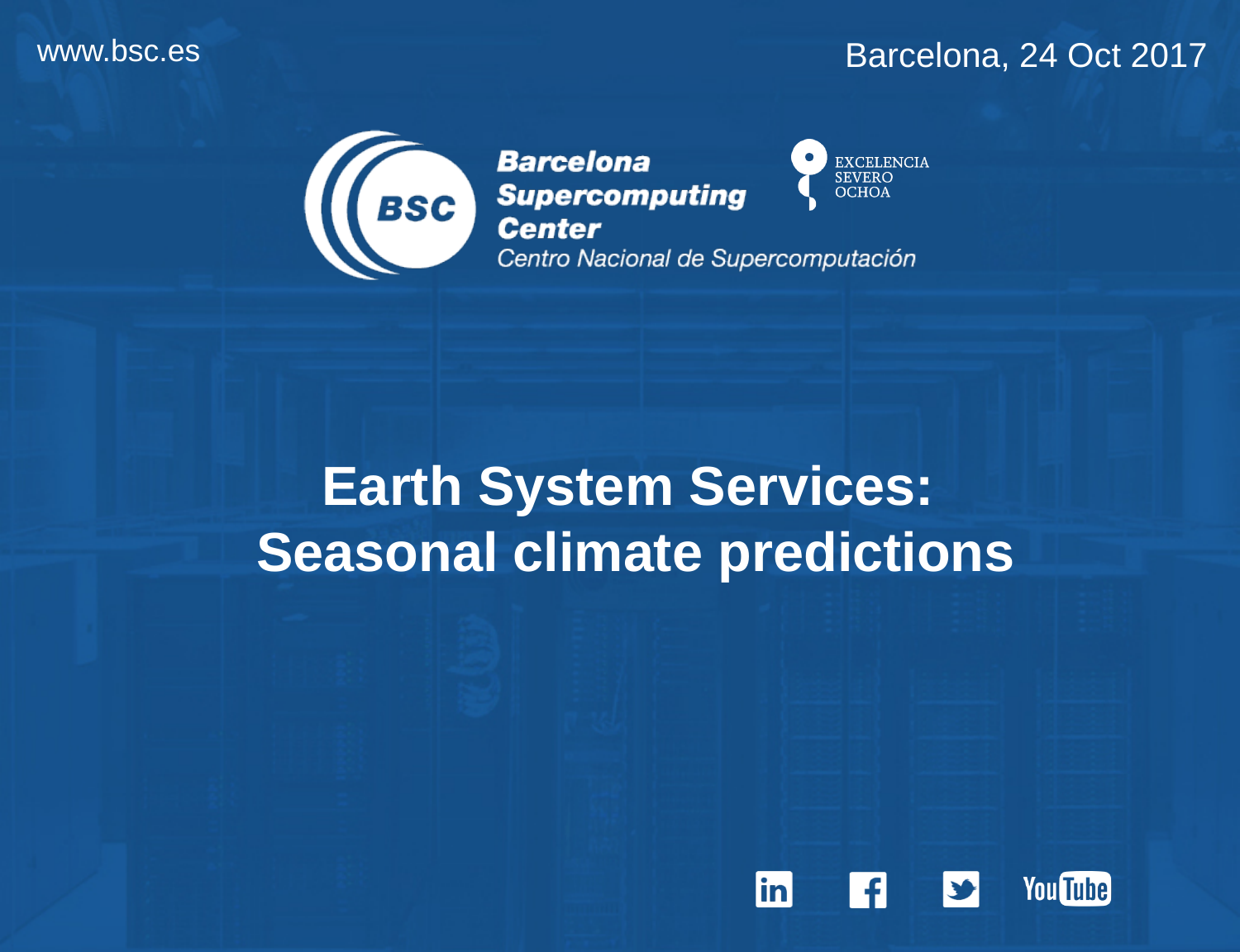

Barcelona, 24 Oct 2017
Earth System Services:
Seasonal climate predictions